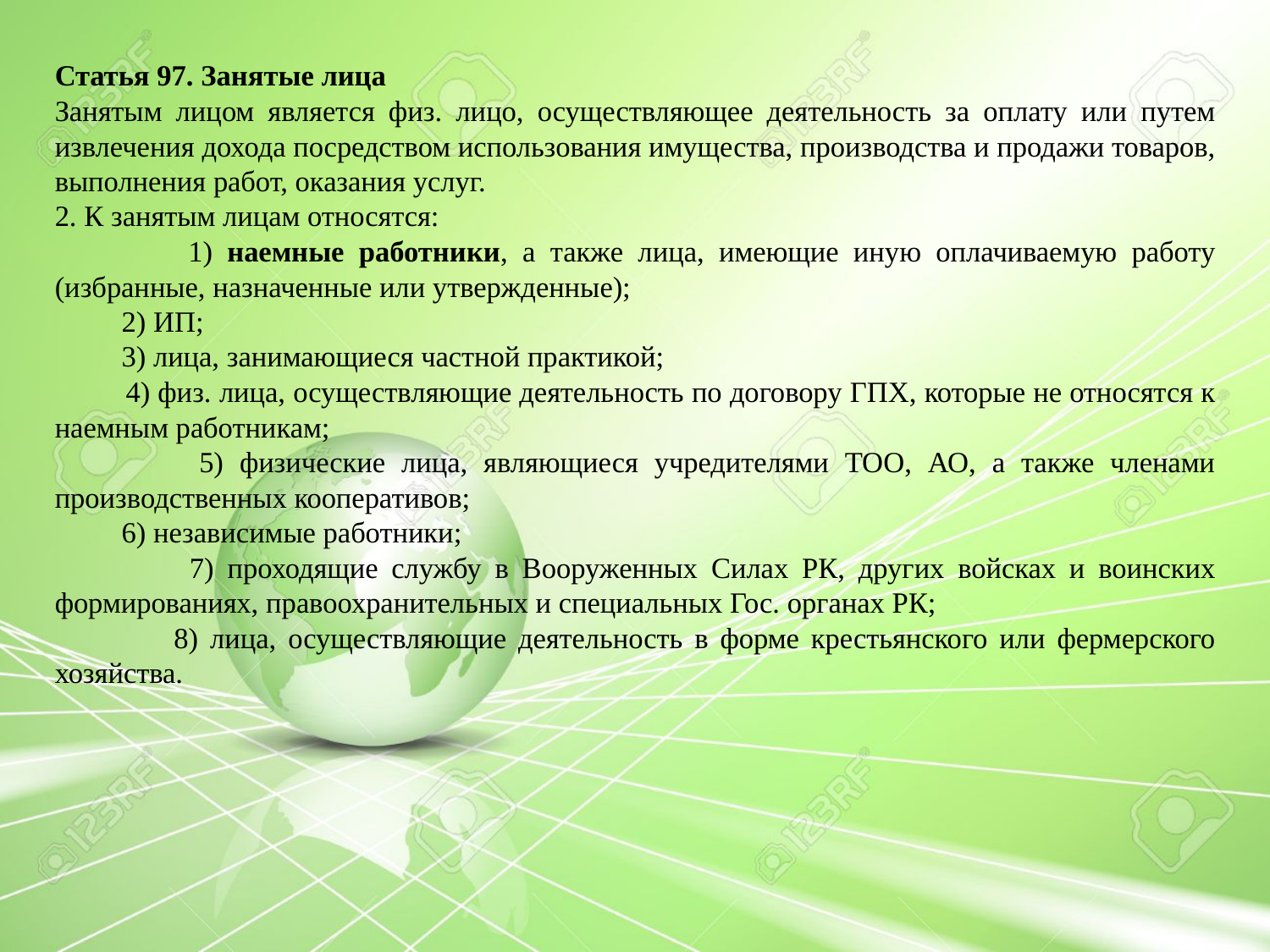

Статья 97. Занятые лица
Занятым лицом является физ. лицо, осуществляющее деятельность за оплату или путем извлечения дохода посредством использования имущества, производства и продажи товаров, выполнения работ, оказания услуг.
2. К занятым лицам относятся:
         1) наемные работники, а также лица, имеющие иную оплачиваемую работу (избранные, назначенные или утвержденные);
         2) ИП;
         3) лица, занимающиеся частной практикой;
         4) физ. лица, осуществляющие деятельность по договору ГПХ, которые не относятся к наемным работникам;
         5) физические лица, являющиеся учредителями ТОО, АО, а также членами производственных кооперативов;
         6) независимые работники;
          7) проходящие службу в Вооруженных Силах РК, других войсках и воинских формированиях, правоохранительных и специальных Гос. органах РК;
          8) лица, осуществляющие деятельность в форме крестьянского или фермерского хозяйства.